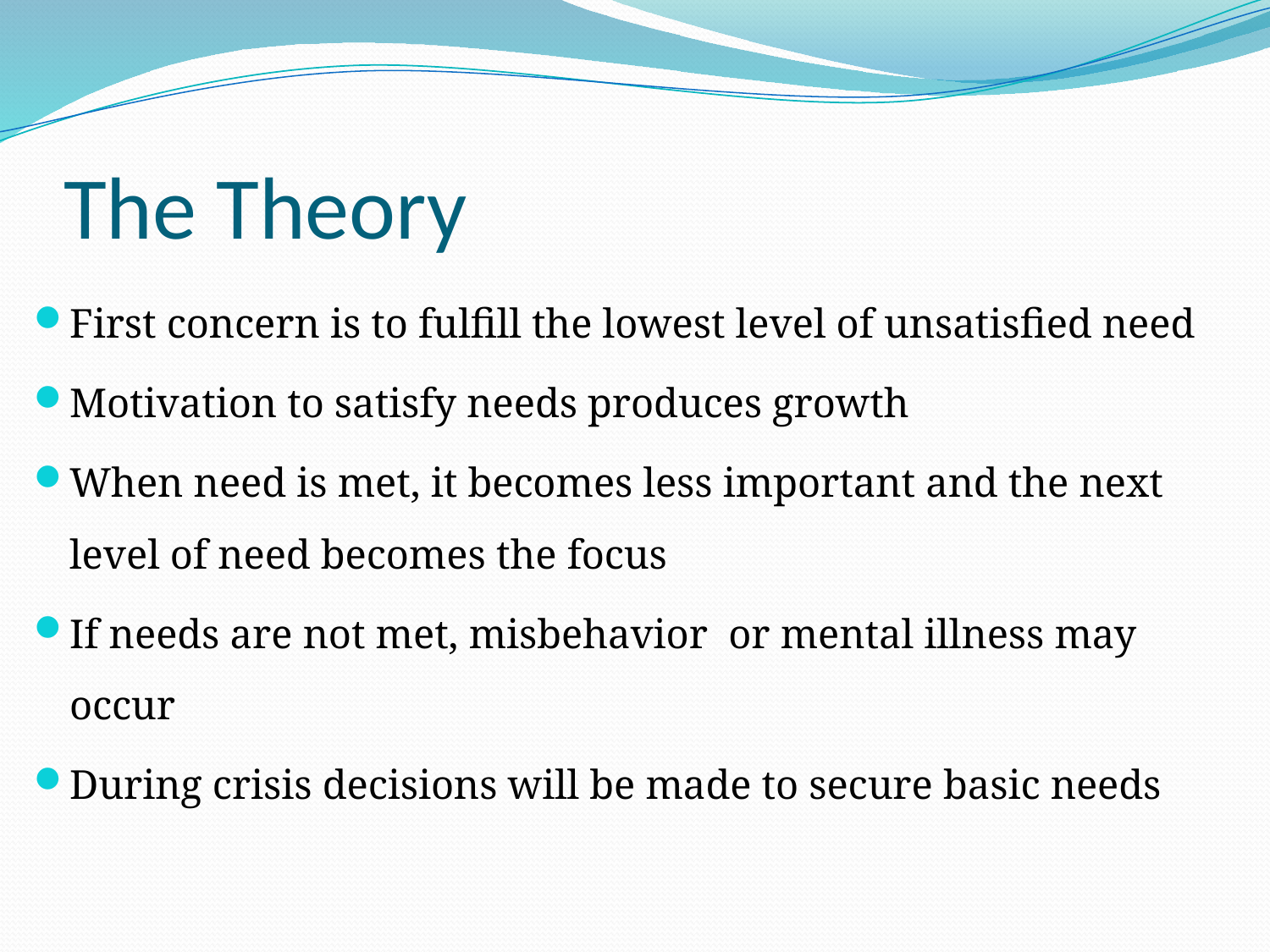

# The Theory
First concern is to fulfill the lowest level of unsatisfied need
Motivation to satisfy needs produces growth
When need is met, it becomes less important and the next level of need becomes the focus
If needs are not met, misbehavior  or mental illness may occur
During crisis decisions will be made to secure basic needs